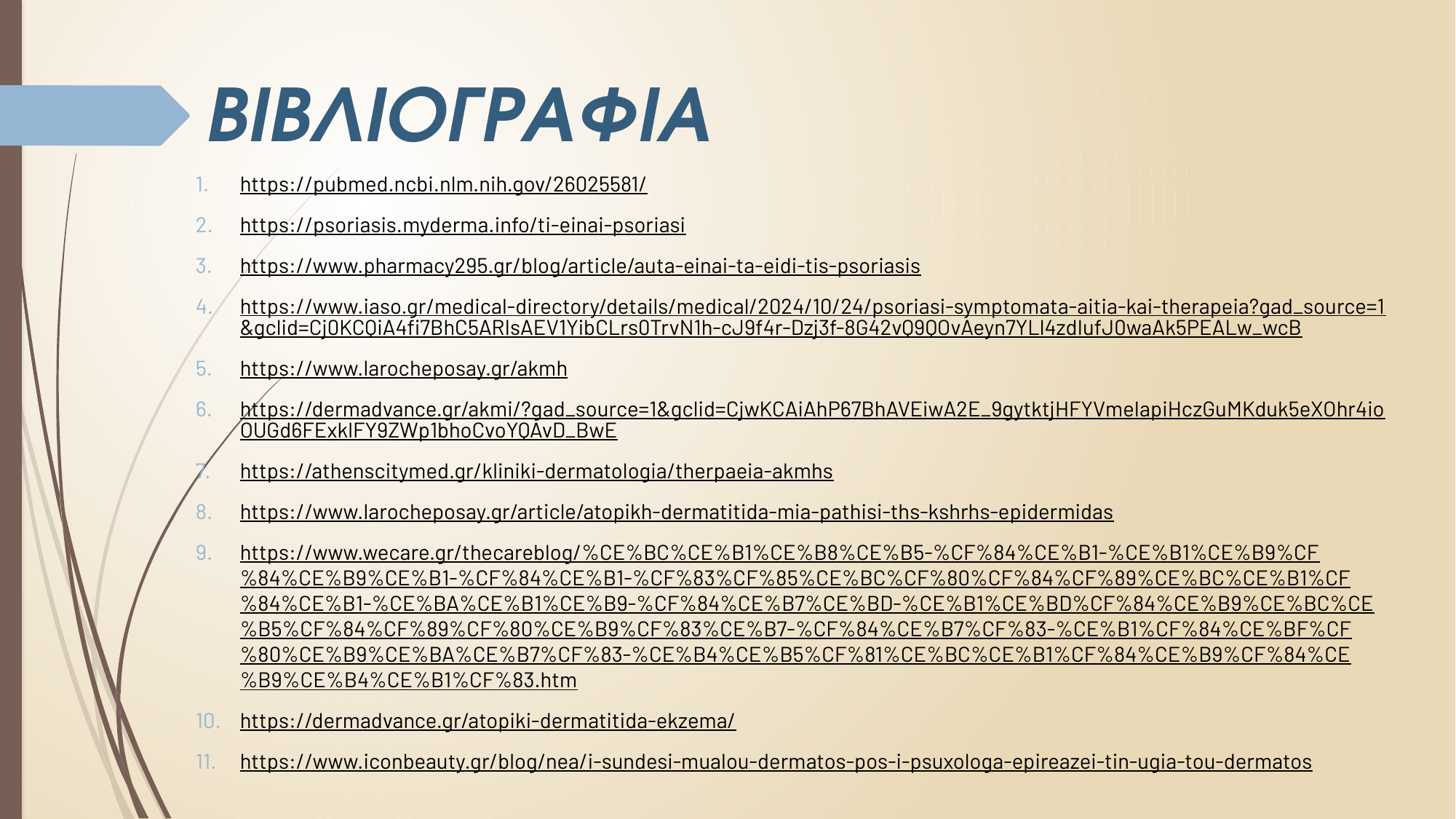

# ΒΙΒΛΙΟΓΡΑΦΙΑ
https://pubmed.ncbi.nlm.nih.gov/26025581/
https://psoriasis.myderma.info/ti-einai-psoriasi
https://www.pharmacy295.gr/blog/article/auta-einai-ta-eidi-tis-psoriasis
https://www.iaso.gr/medical-directory/details/medical/2024/10/24/psoriasi-symptomata-aitia-kai-therapeia?gad_source=1&gclid=Cj0KCQiA4fi7BhC5ARIsAEV1YibCLrs0TrvN1h-cJ9f4r-Dzj3f-8G42vQ9QOvAeyn7YLl4zdIufJ0waAk5PEALw_wcB
https://www.larocheposay.gr/akmh
https://dermadvance.gr/akmi/?gad_source=1&gclid=CjwKCAiAhP67BhAVEiwA2E_9gytktjHFYVmeIapiHczGuMKduk5eXOhr4ioOUGd6FExklFY9ZWp1bhoCvoYQAvD_BwE
https://athenscitymed.gr/kliniki-dermatologia/therpaeia-akmhs
https://www.larocheposay.gr/article/atopikh-dermatitida-mia-pathisi-ths-kshrhs-epidermidas
https://www.wecare.gr/thecareblog/%CE%BC%CE%B1%CE%B8%CE%B5-%CF%84%CE%B1-%CE%B1%CE%B9%CF%84%CE%B9%CE%B1-%CF%84%CE%B1-%CF%83%CF%85%CE%BC%CF%80%CF%84%CF%89%CE%BC%CE%B1%CF%84%CE%B1-%CE%BA%CE%B1%CE%B9-%CF%84%CE%B7%CE%BD-%CE%B1%CE%BD%CF%84%CE%B9%CE%BC%CE%B5%CF%84%CF%89%CF%80%CE%B9%CF%83%CE%B7-%CF%84%CE%B7%CF%83-%CE%B1%CF%84%CE%BF%CF%80%CE%B9%CE%BA%CE%B7%CF%83-%CE%B4%CE%B5%CF%81%CE%BC%CE%B1%CF%84%CE%B9%CF%84%CE%B9%CE%B4%CE%B1%CF%83.htm
https://dermadvance.gr/atopiki-dermatitida-ekzema/
https://www.iconbeauty.gr/blog/nea/i-sundesi-mualou-dermatos-pos-i-psuxologa-epireazei-tin-ugia-tou-dermatos